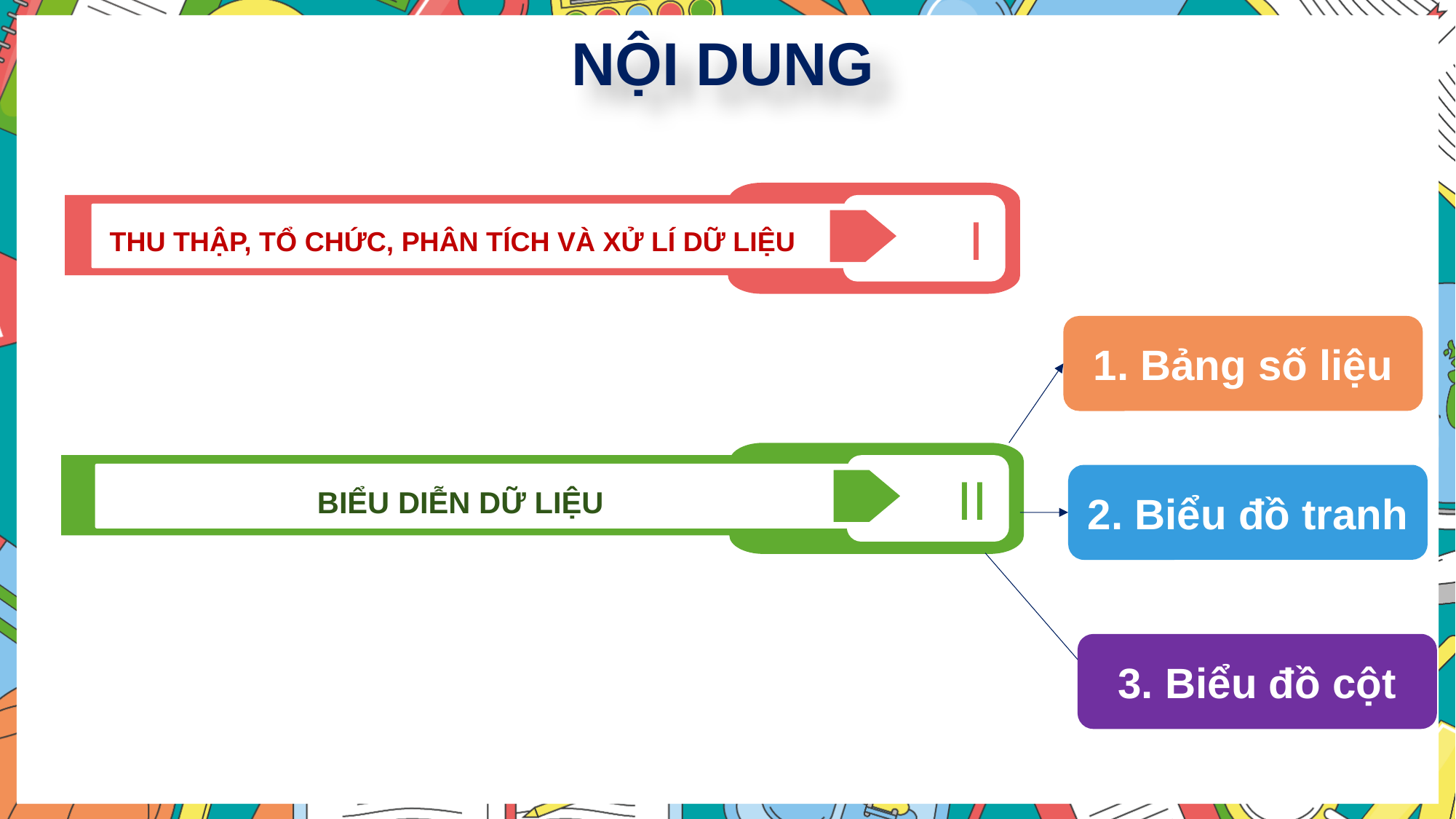

NỘI DUNG

I
THU THẬP, TỔ CHỨC, PHÂN TÍCH VÀ XỬ LÍ DỮ LIỆU

1. Bảng số liệu

II
BIỂU DIỄN DỮ LIỆU

2. Biểu đồ tranh
3. Biểu đồ cột